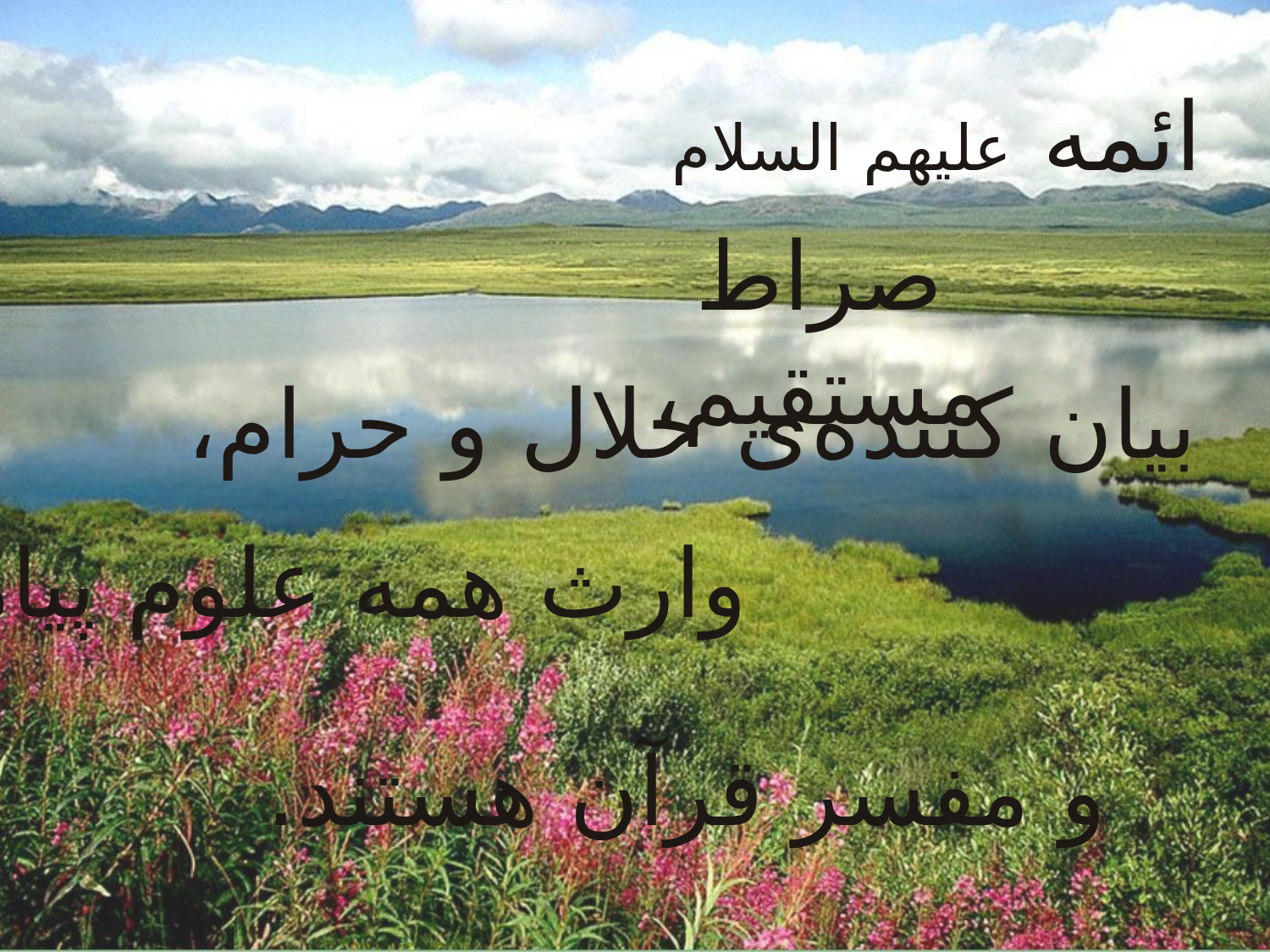

ائمه علیهم السلام
صراط مستقیم،
بیان کننده‌ی حلال و حرام،
وارث همه علوم پیامبر
و مفسر قرآن هستند.